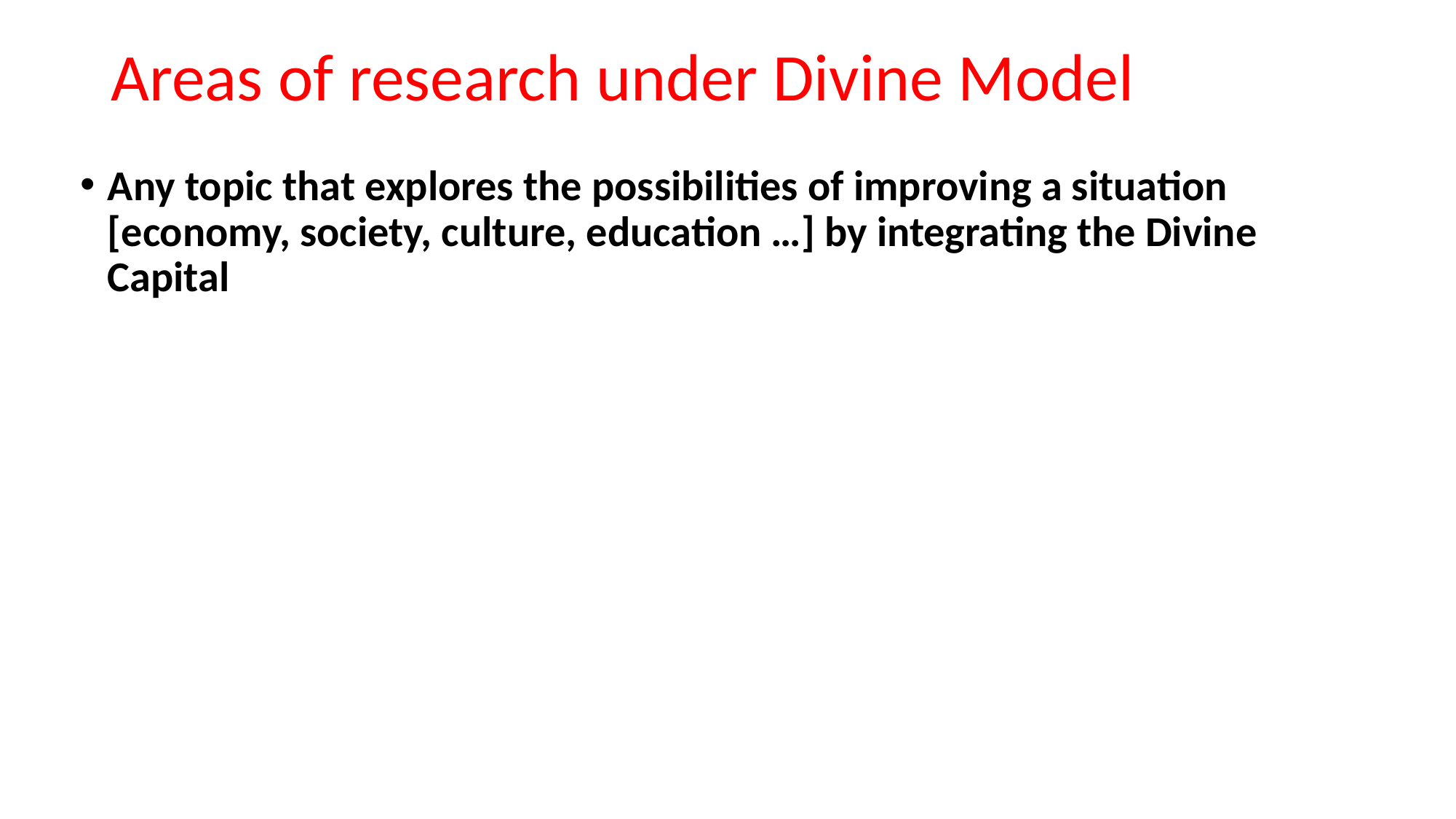

# Areas of research under Divine Model
Any topic that explores the possibilities of improving a situation [economy, society, culture, education …] by integrating the Divine Capital